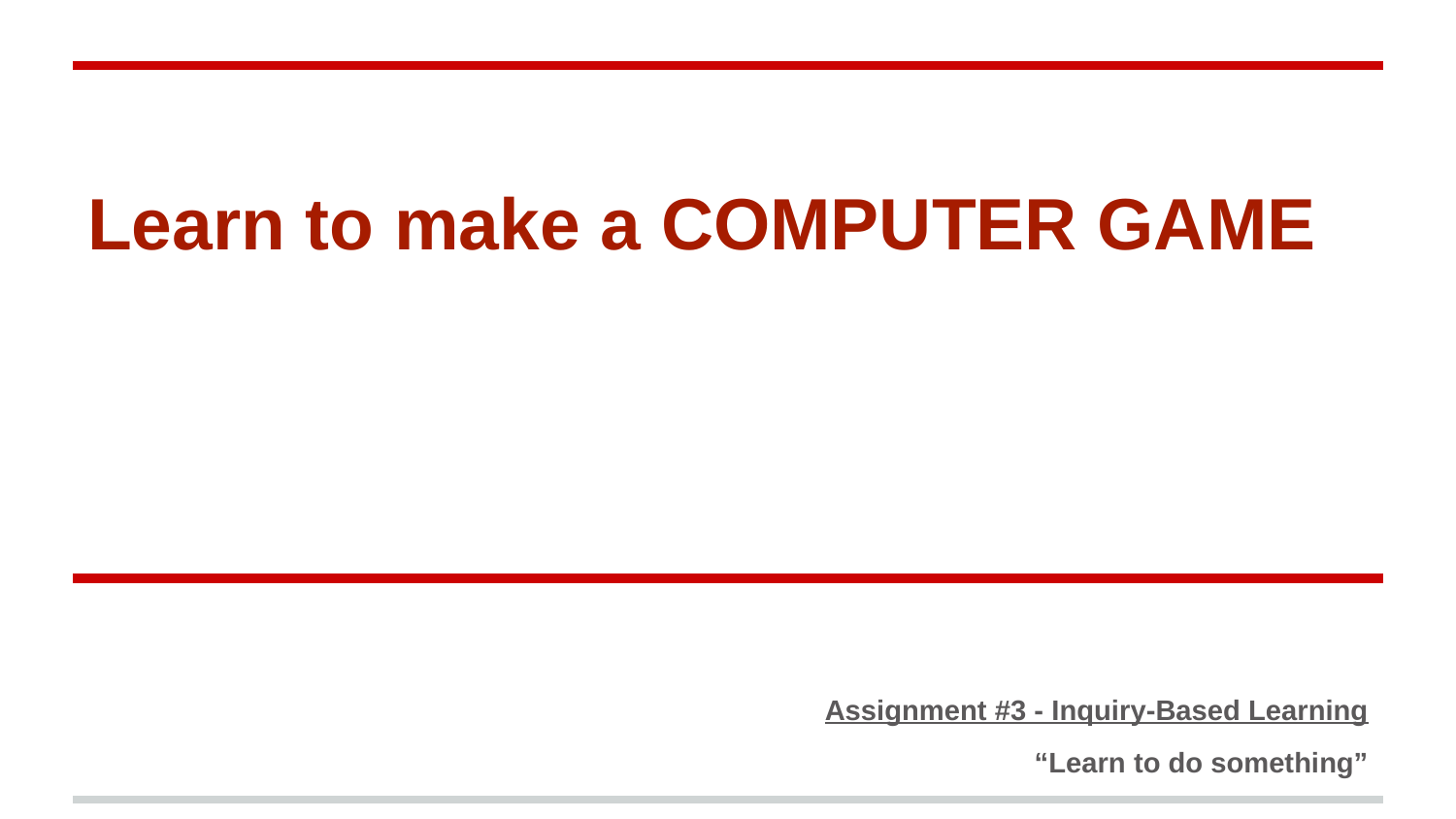

# Learn to make a COMPUTER GAME
 Assignment #3 - Inquiry-Based Learning
“Learn to do something”